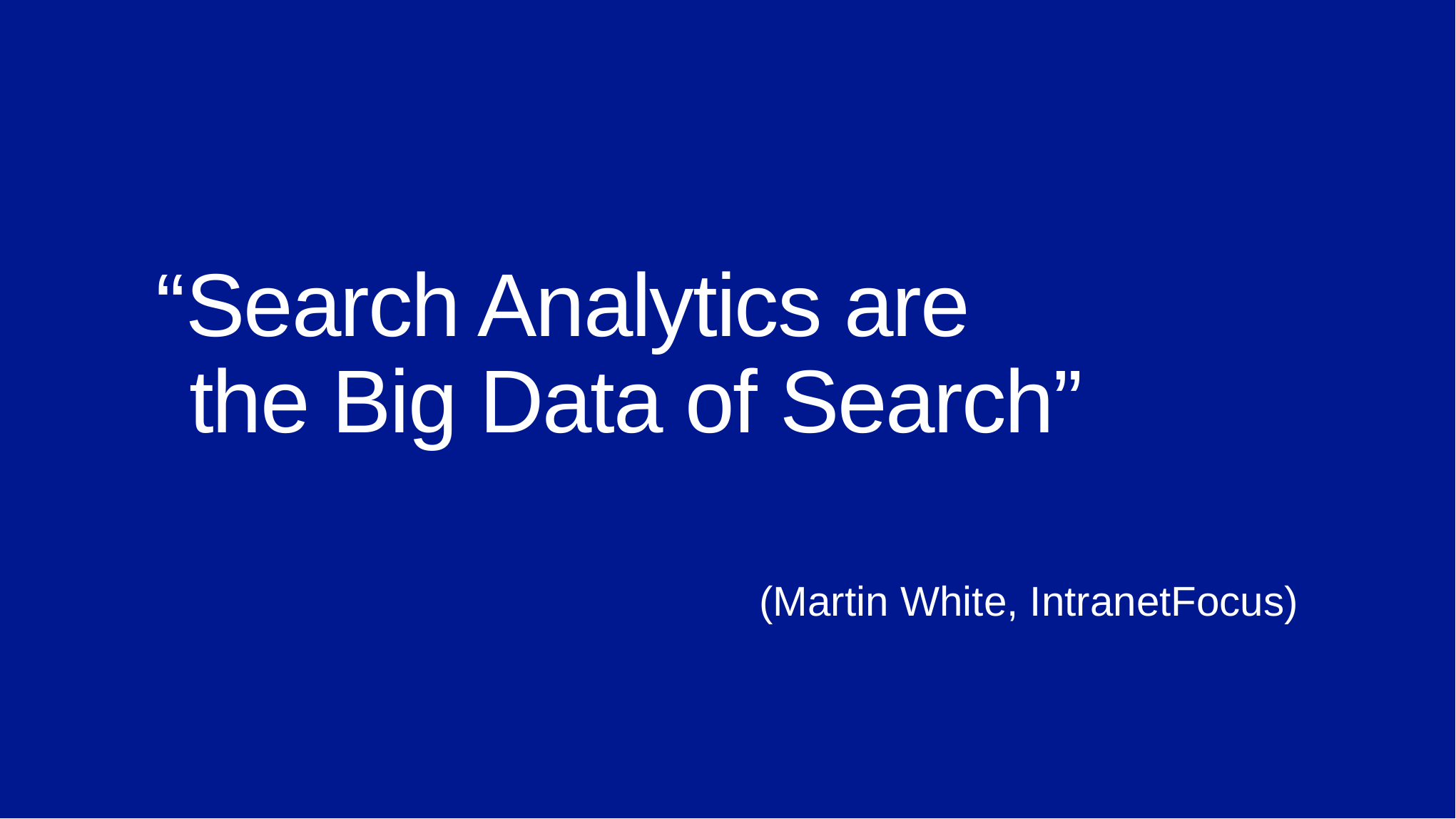

# “Search Analytics are the Big Data of Search”
(Martin White, IntranetFocus)